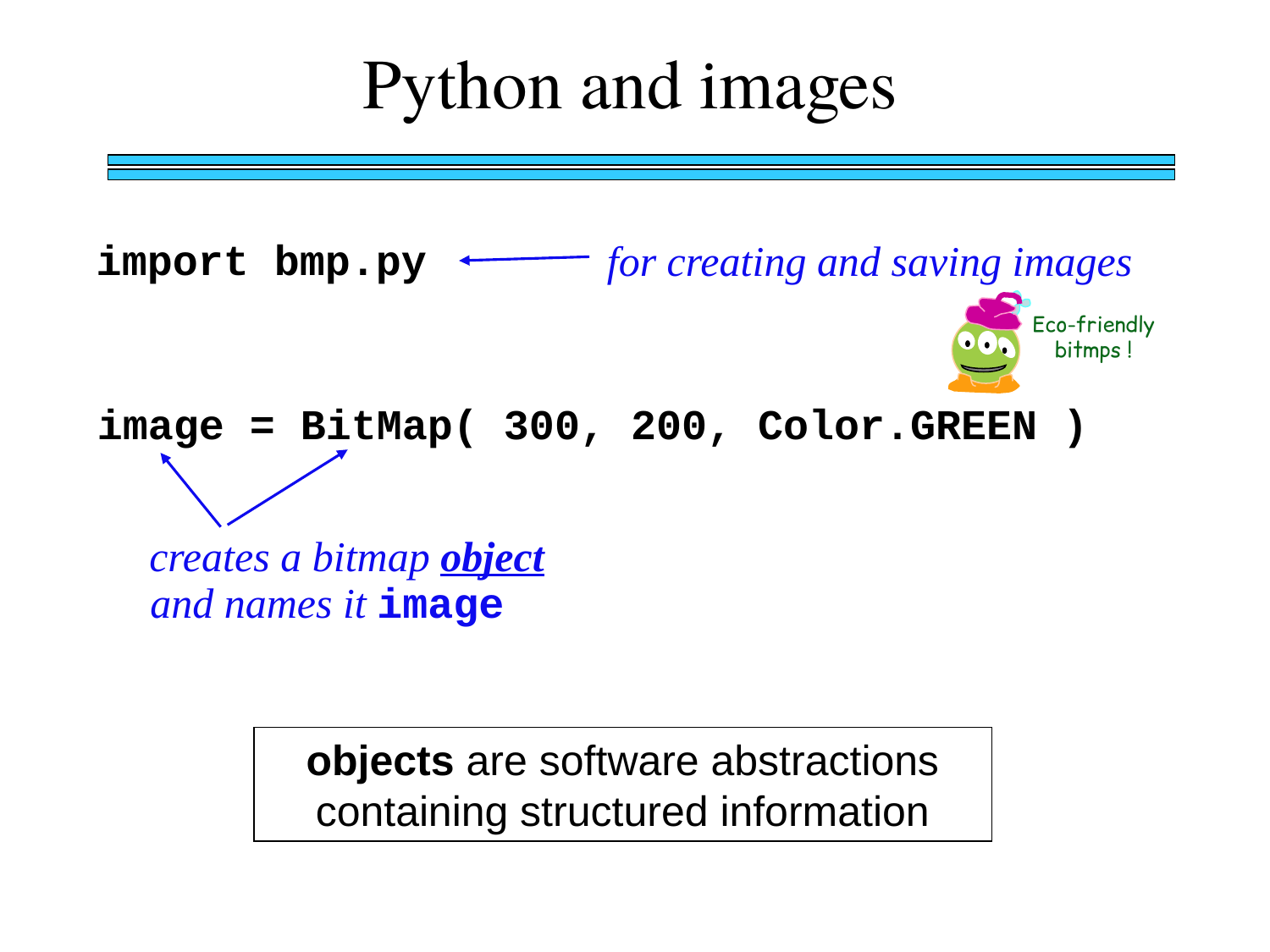

Python and images

import bmp.py
for creating and saving images

Eco-friendly bitmps !
image = BitMap( 300, 200, Color.GREEN )

creates a bitmap object
and names it image
objects are software abstractions containing structured information